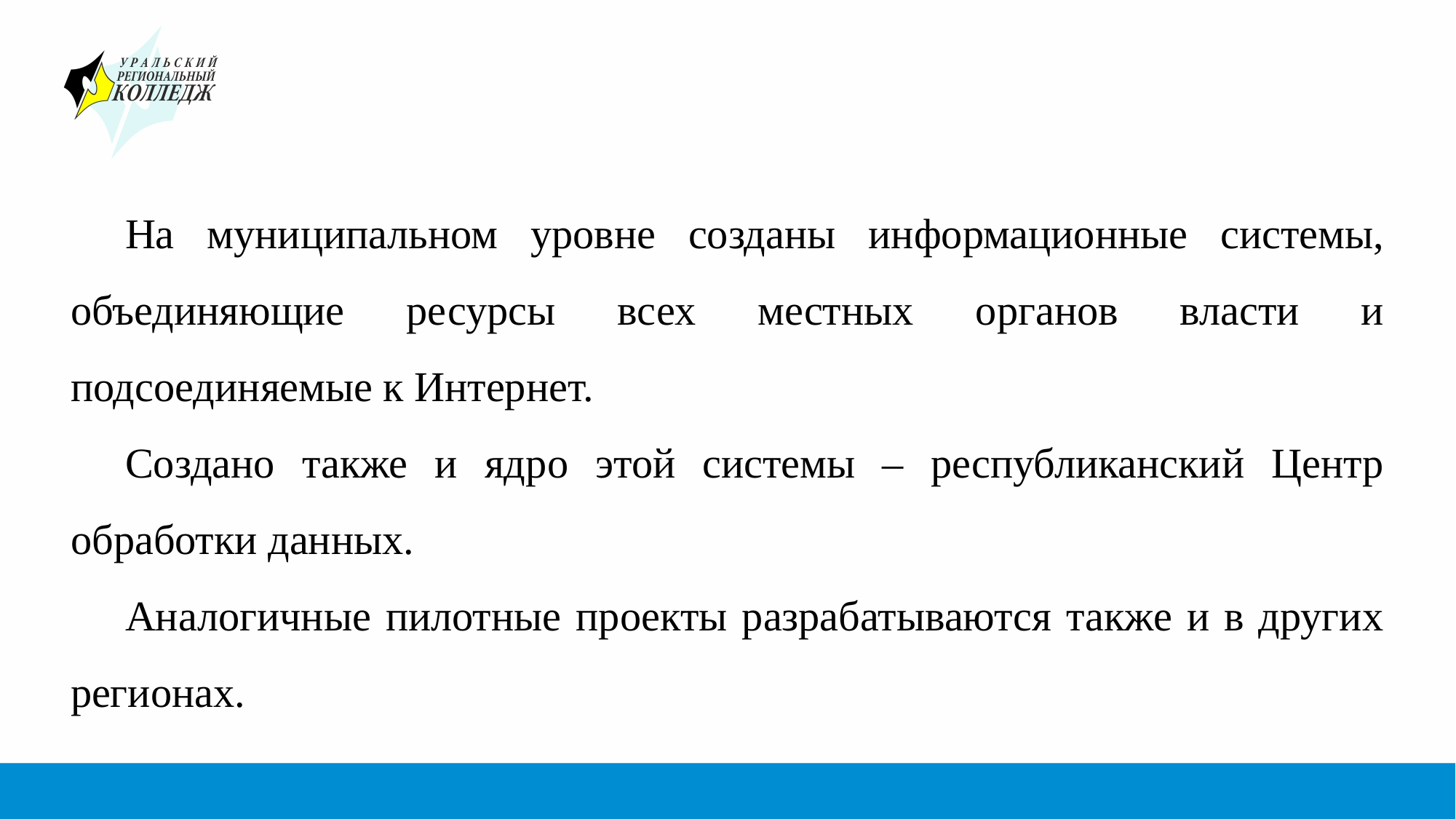

#
На муниципальном уровне созданы информационные системы, объединяющие ресурсы всех местных органов власти и подсоединяемые к Интернет.
Создано также и ядро этой системы – республиканский Центр обработки данных.
Аналогичные пилотные проекты разрабатываются также и в других регионах.